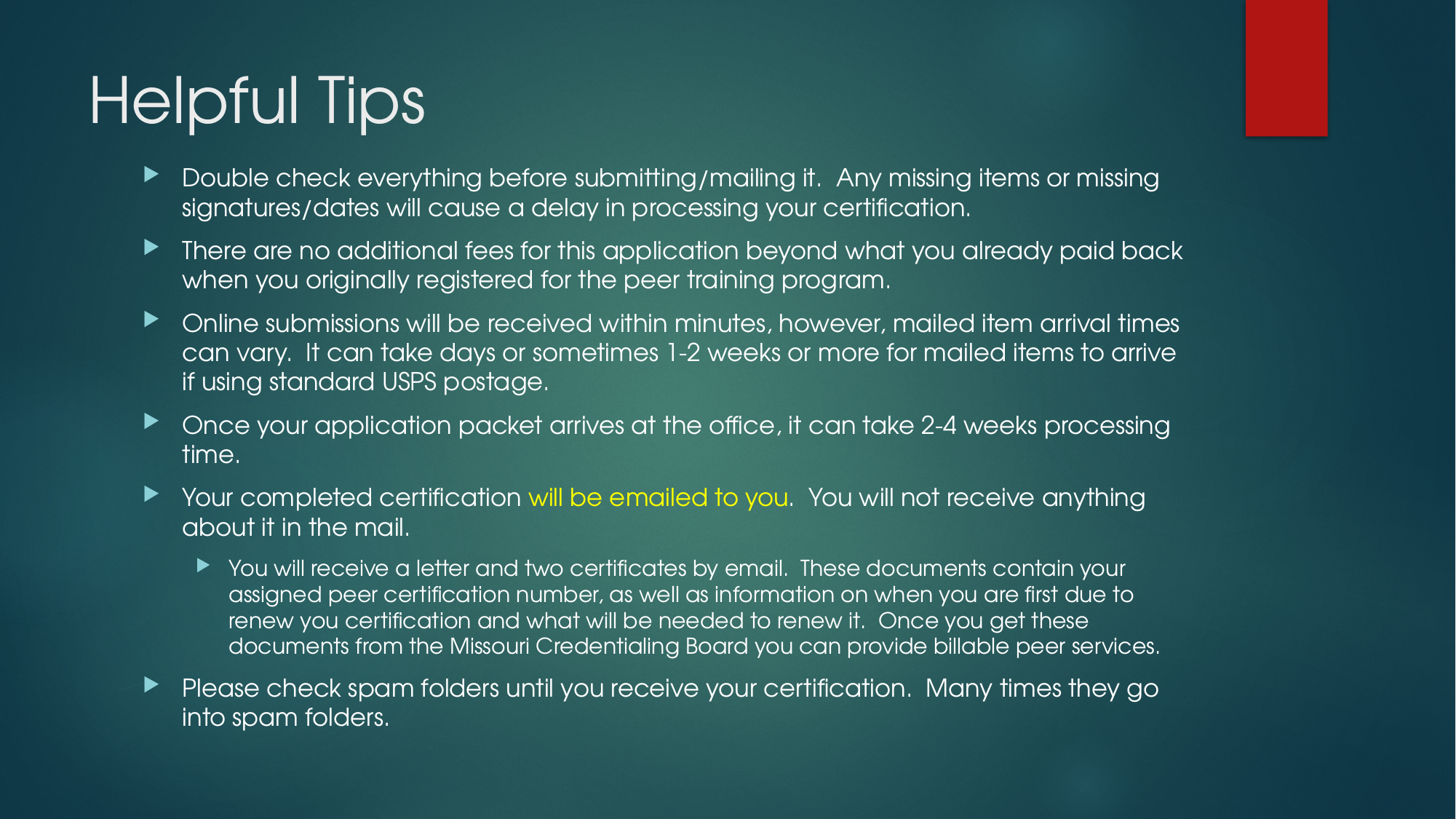

# Helpful Tips
Double check everything before submitting/mailing it.  Any missing items or missing signatures/dates will cause a delay in processing your certification.
There are no additional fees for this application beyond what you already paid back when you originally registered for the peer training program.
Online submissions will be received within minutes, however, mailed item arrival times can vary.  It can take days or sometimes 1-2 weeks or more for mailed items to arrive if using standard USPS postage.
Once your application packet arrives at the office, it can take 2-4 weeks processing time.
Your completed certification will be emailed to you.  You will not receive anything about it in the mail.
You will receive a letter and two certificates by email.  These documents contain your assigned peer certification number, as well as information on when you are first due to renew you certification and what will be needed to renew it.  Once you get these documents from the Missouri Credentialing Board you can provide billable peer services.
Please check spam folders until you receive your certification.  Many times they go into spam folders.